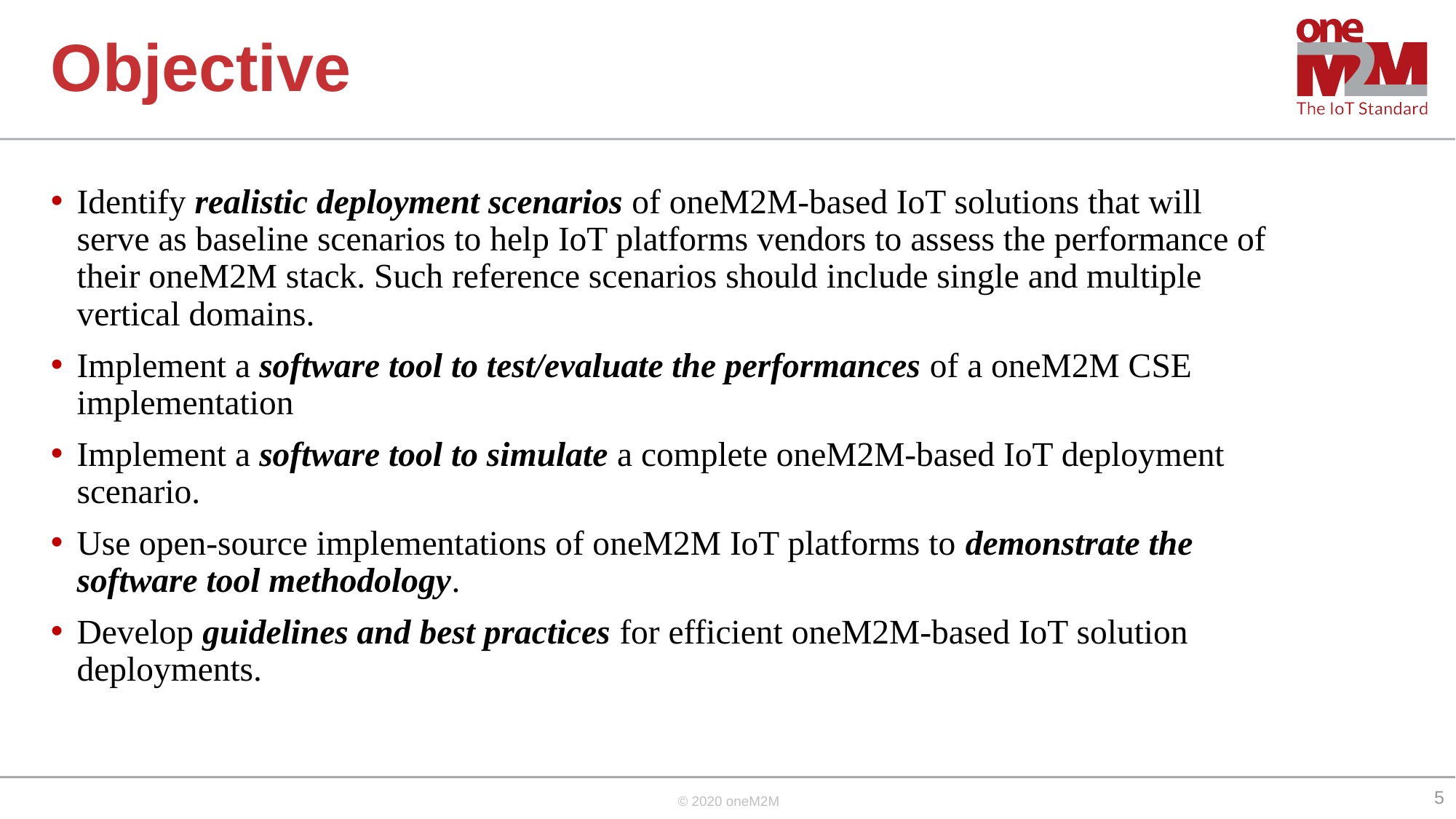

# Objective
Identify realistic deployment scenarios of oneM2M-based IoT solutions that will serve as baseline scenarios to help IoT platforms vendors to assess the performance of their oneM2M stack. Such reference scenarios should include single and multiple vertical domains.
Implement a software tool to test/evaluate the performances of a oneM2M CSE implementation
Implement a software tool to simulate a complete oneM2M-based IoT deployment scenario.
Use open-source implementations of oneM2M IoT platforms to demonstrate the software tool methodology.
Develop guidelines and best practices for efficient oneM2M-based IoT solution deployments.

5